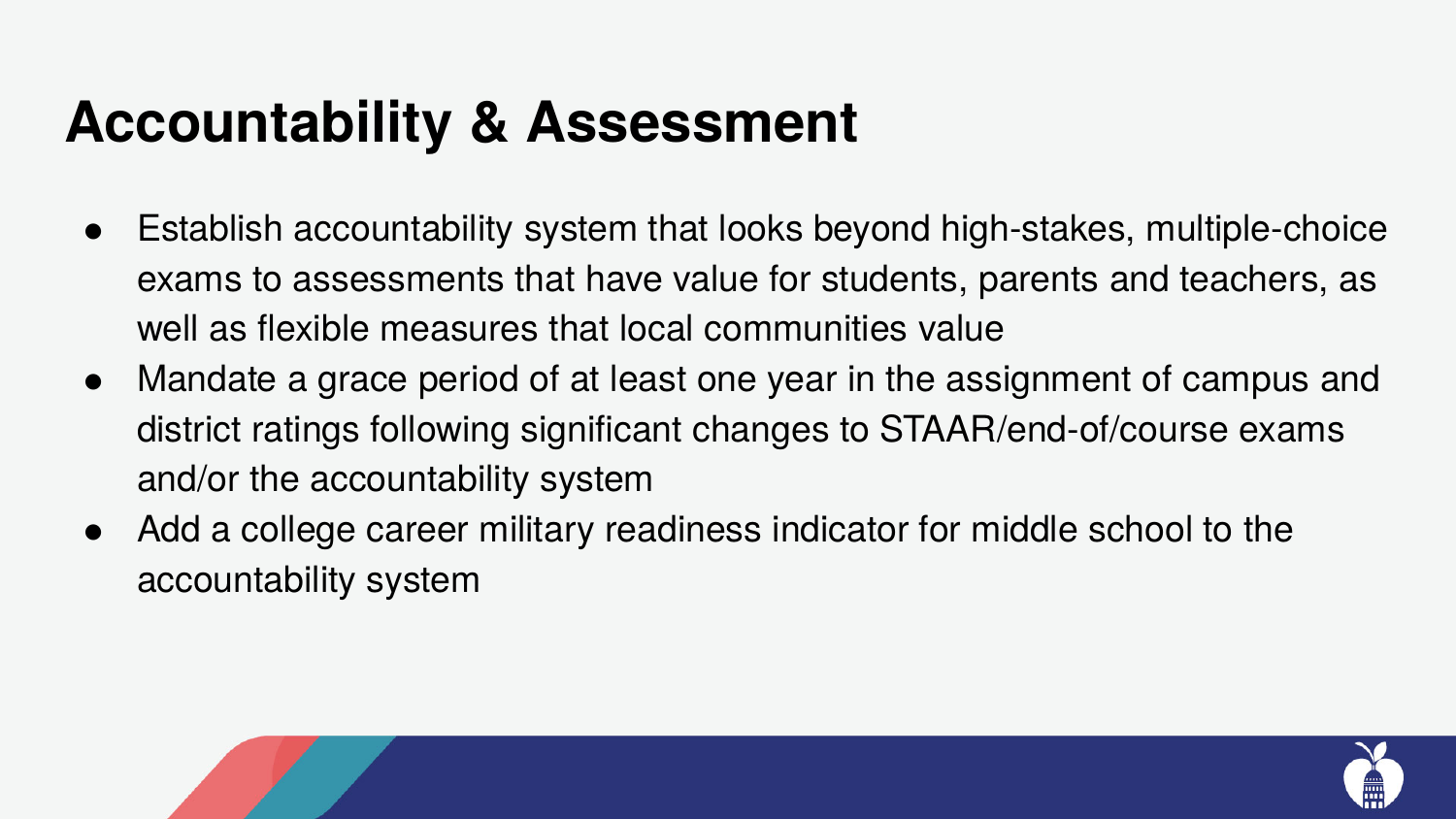

# Accountability & Assessment
Establish accountability system that looks beyond high-stakes, multiple-choice exams to assessments that have value for students, parents and teachers, as well as flexible measures that local communities value
Mandate a grace period of at least one year in the assignment of campus and district ratings following significant changes to STAAR/end-of/course exams and/or the accountability system
Add a college career military readiness indicator for middle school to the accountability system